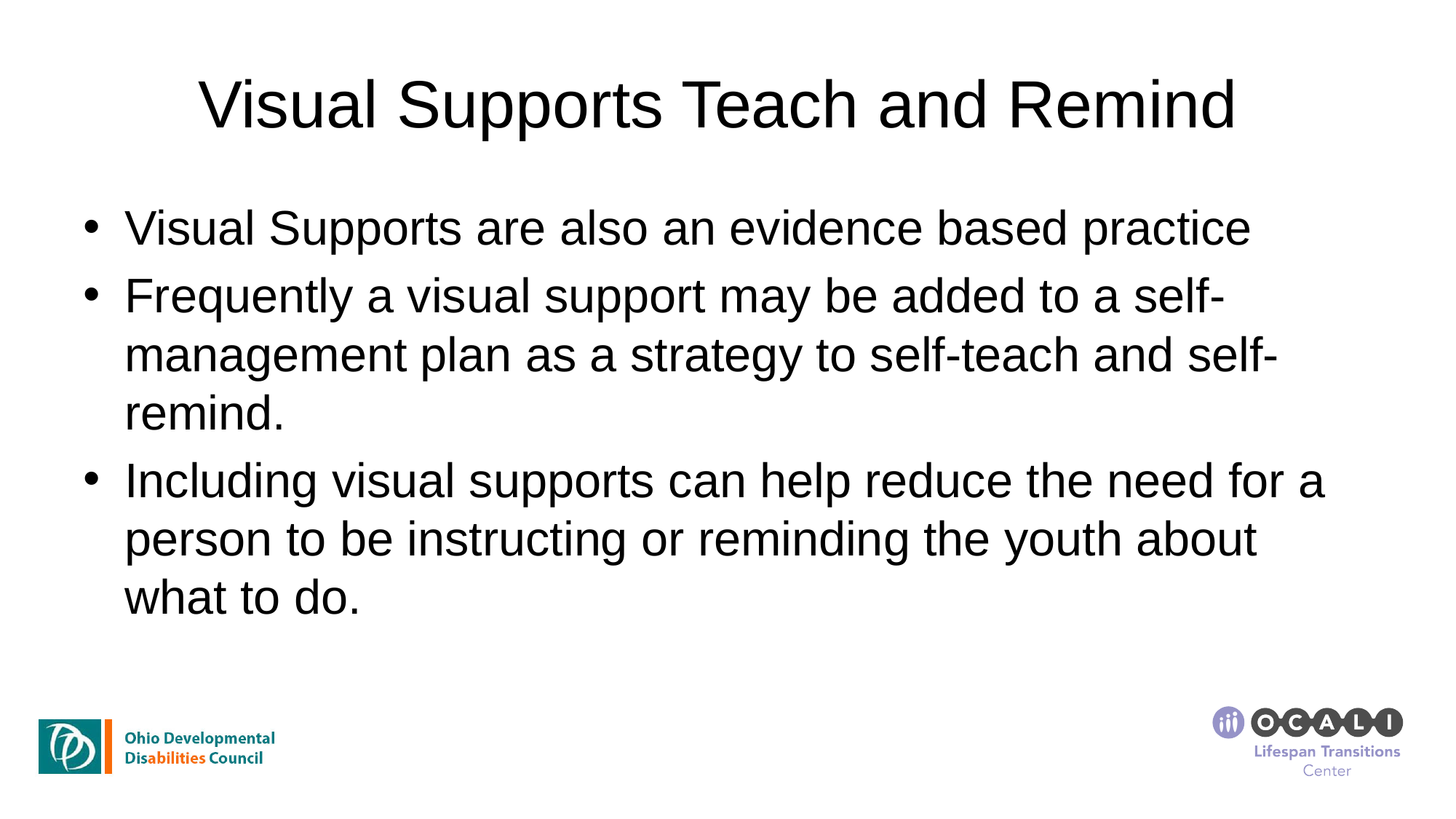

# Visual Supports Teach and Remind
Visual Supports are also an evidence based practice
Frequently a visual support may be added to a self-management plan as a strategy to self-teach and self-remind.
Including visual supports can help reduce the need for a person to be instructing or reminding the youth about what to do.